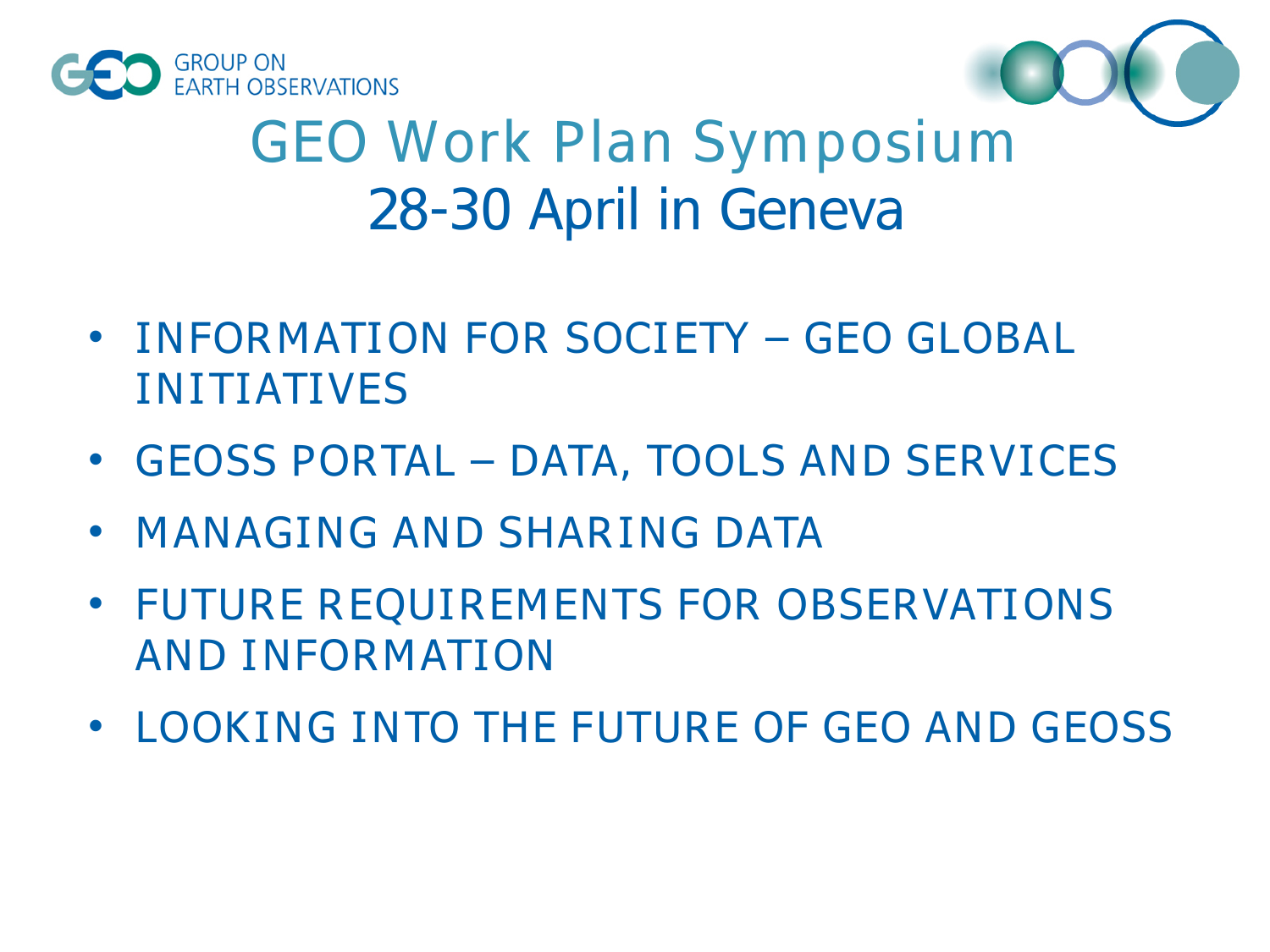

GEO Work Plan Symposium
28-30 April in Geneva

INFORMATION FOR SOCIETY – GEO GLOBAL INITIATIVES
GEOSS PORTAL – DATA, TOOLS AND SERVICES
MANAGING AND SHARING DATA
FUTURE REQUIREMENTS FOR OBSERVATIONS AND INFORMATION
LOOKING INTO THE FUTURE OF GEO AND GEOSS